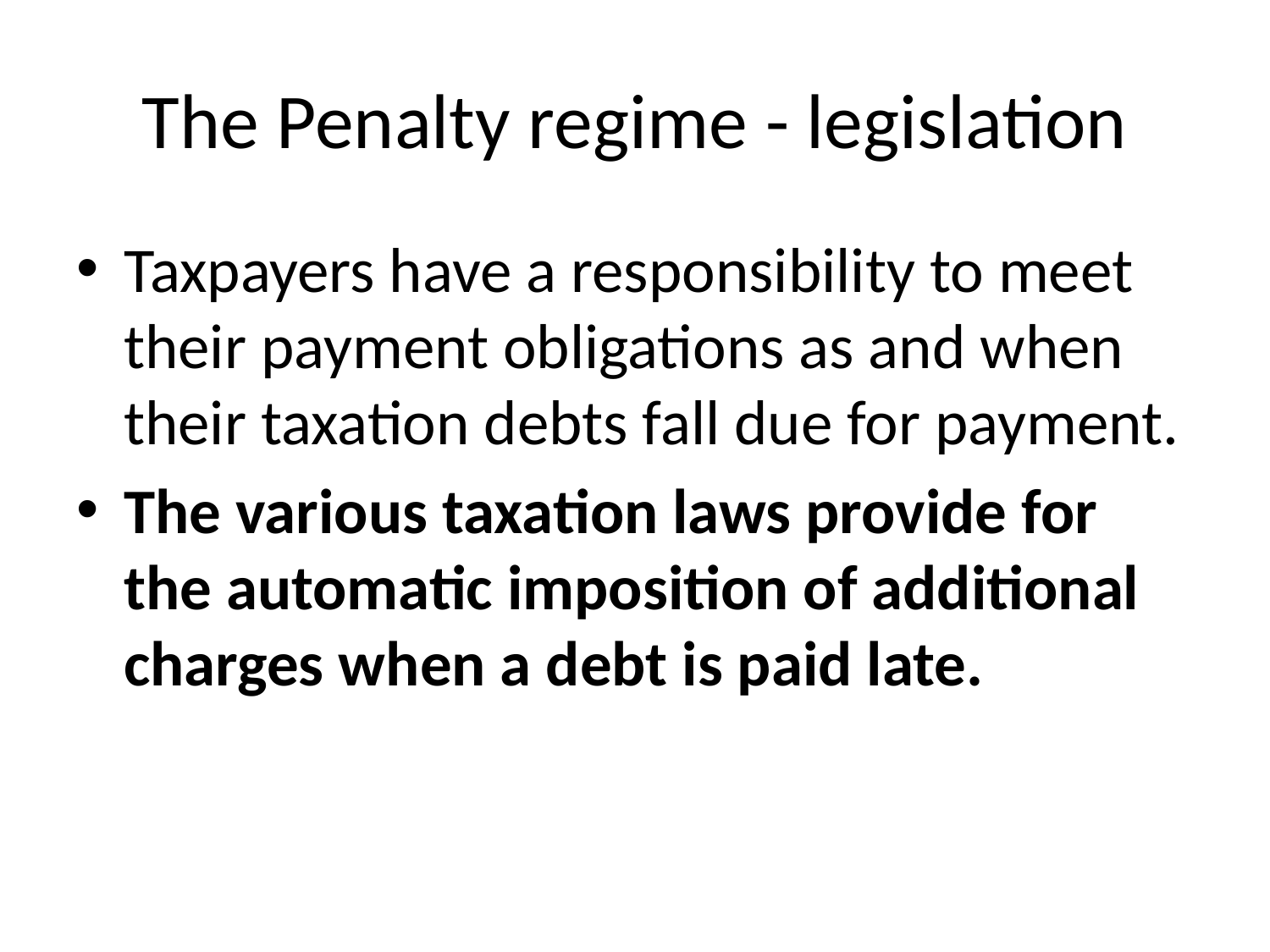

# The Penalty regime - legislation
Taxpayers have a responsibility to meet their payment obligations as and when their taxation debts fall due for payment.
The various taxation laws provide for the automatic imposition of additional charges when a debt is paid late.